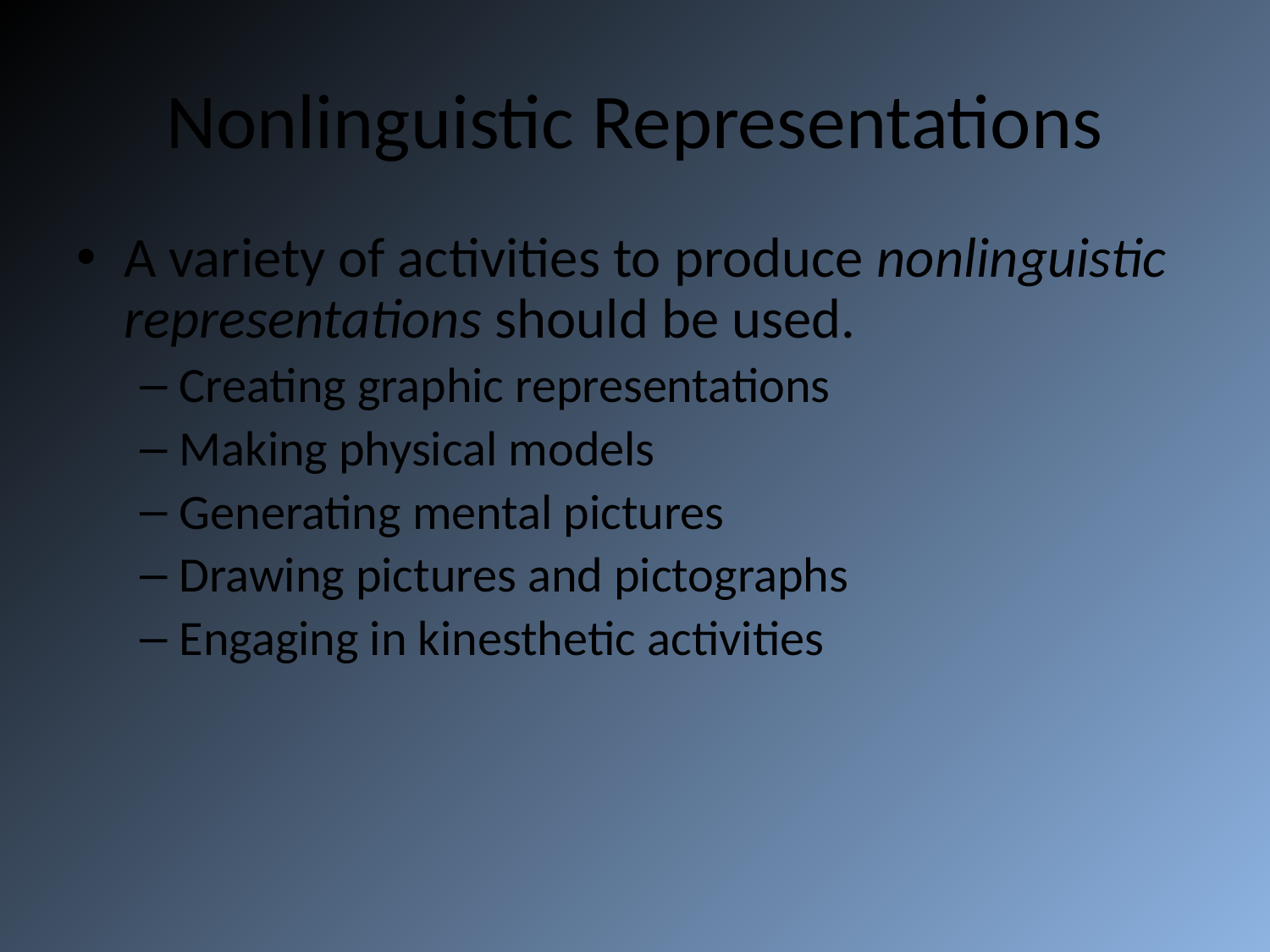

# Nonlinguistic Representations
A variety of activities to produce nonlinguistic representations should be used.
Creating graphic representations
Making physical models
Generating mental pictures
Drawing pictures and pictographs
Engaging in kinesthetic activities